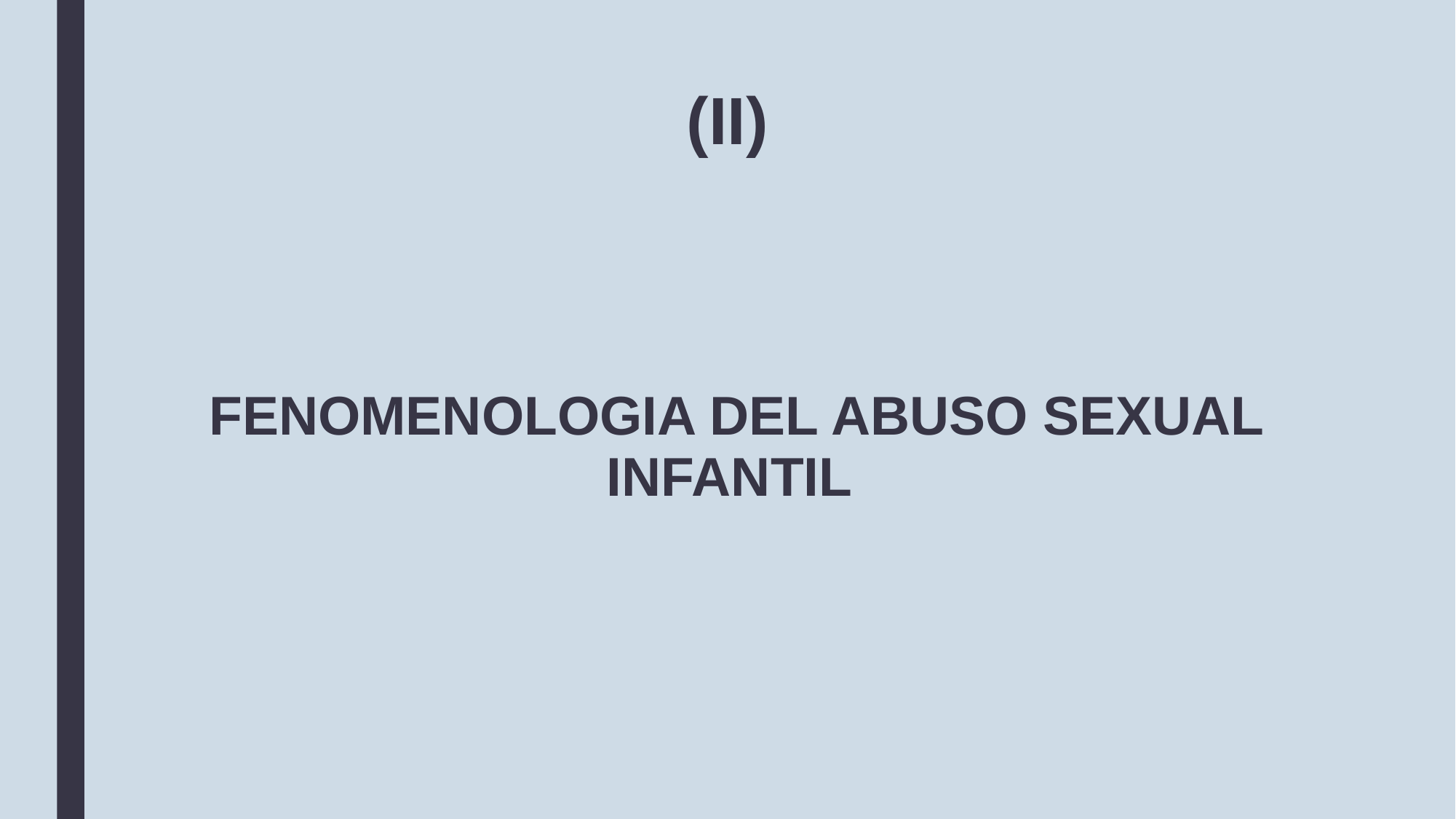

# (II)

FENOMENOLOGIA DEL ABUSO SEXUAL INFANTIL